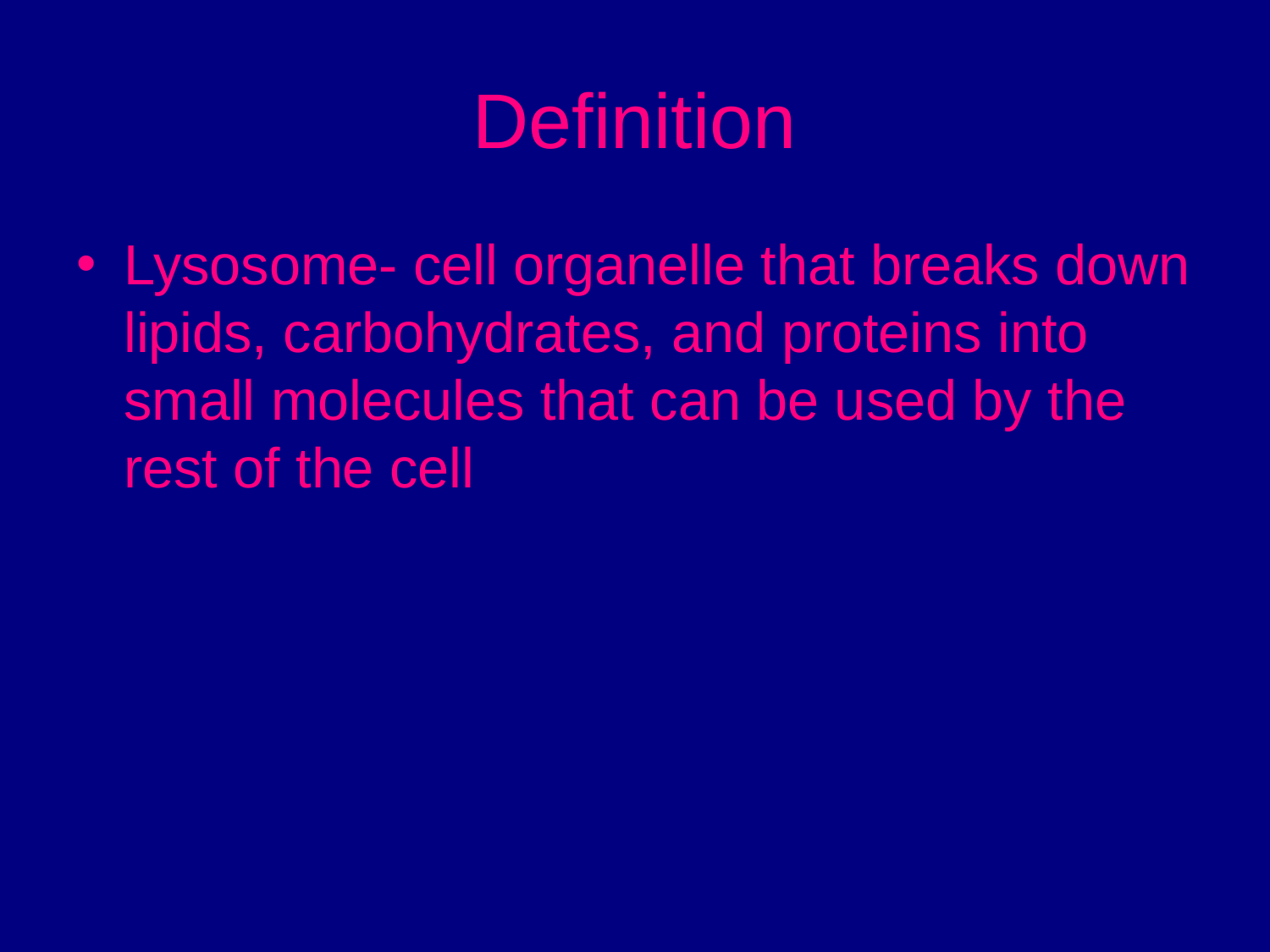

# Definition
Lysosome- cell organelle that breaks down lipids, carbohydrates, and proteins into small molecules that can be used by the rest of the cell